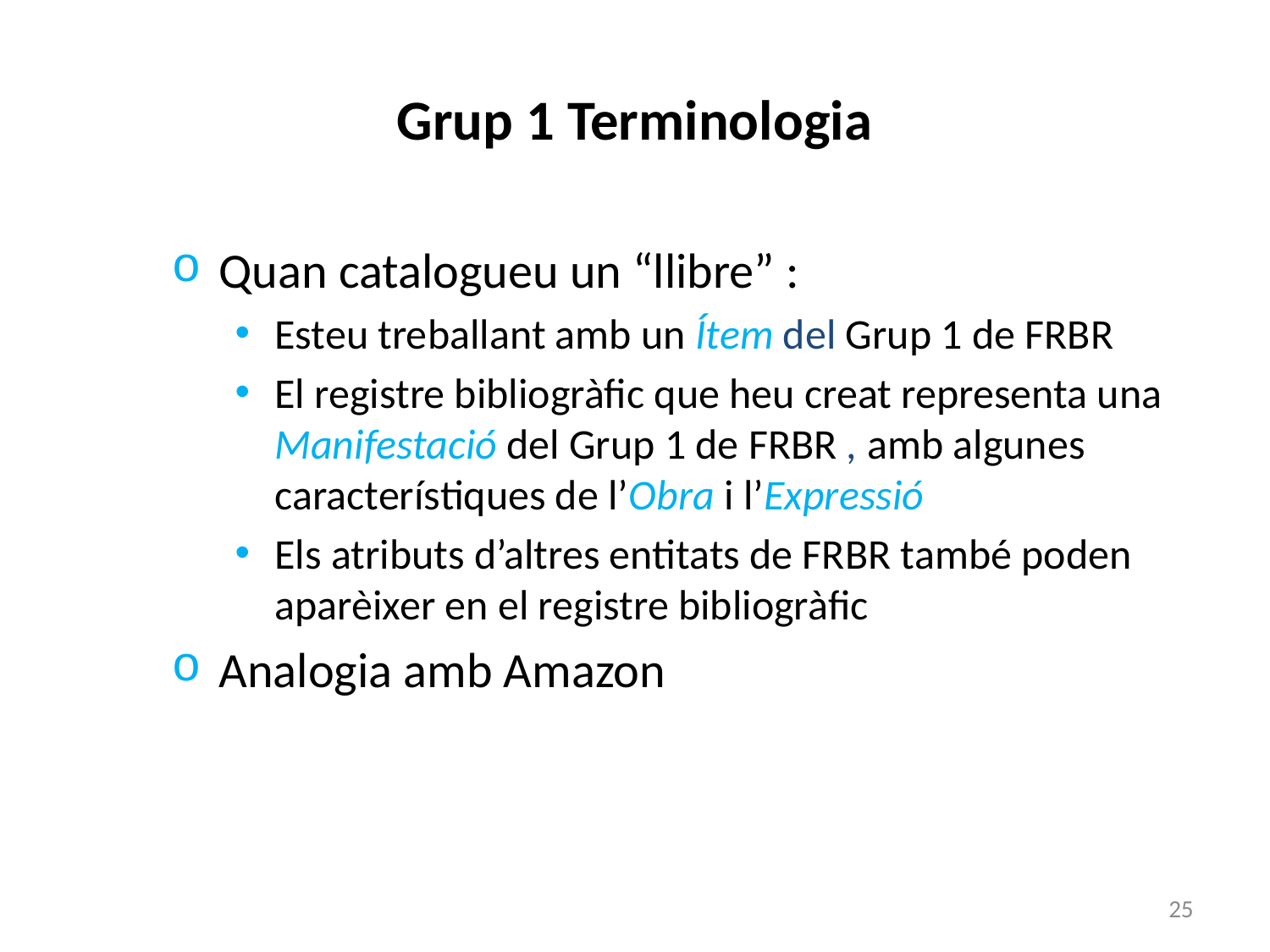

# Grup 1 Terminologia
Quan catalogueu un “llibre” :
Esteu treballant amb un Ítem del Grup 1 de FRBR
El registre bibliogràfic que heu creat representa una  Manifestació del Grup 1 de FRBR , amb algunes característiques de l’Obra i l’Expressió
Els atributs d’altres entitats de FRBR també poden aparèixer en el registre bibliogràfic
Analogia amb Amazon
25